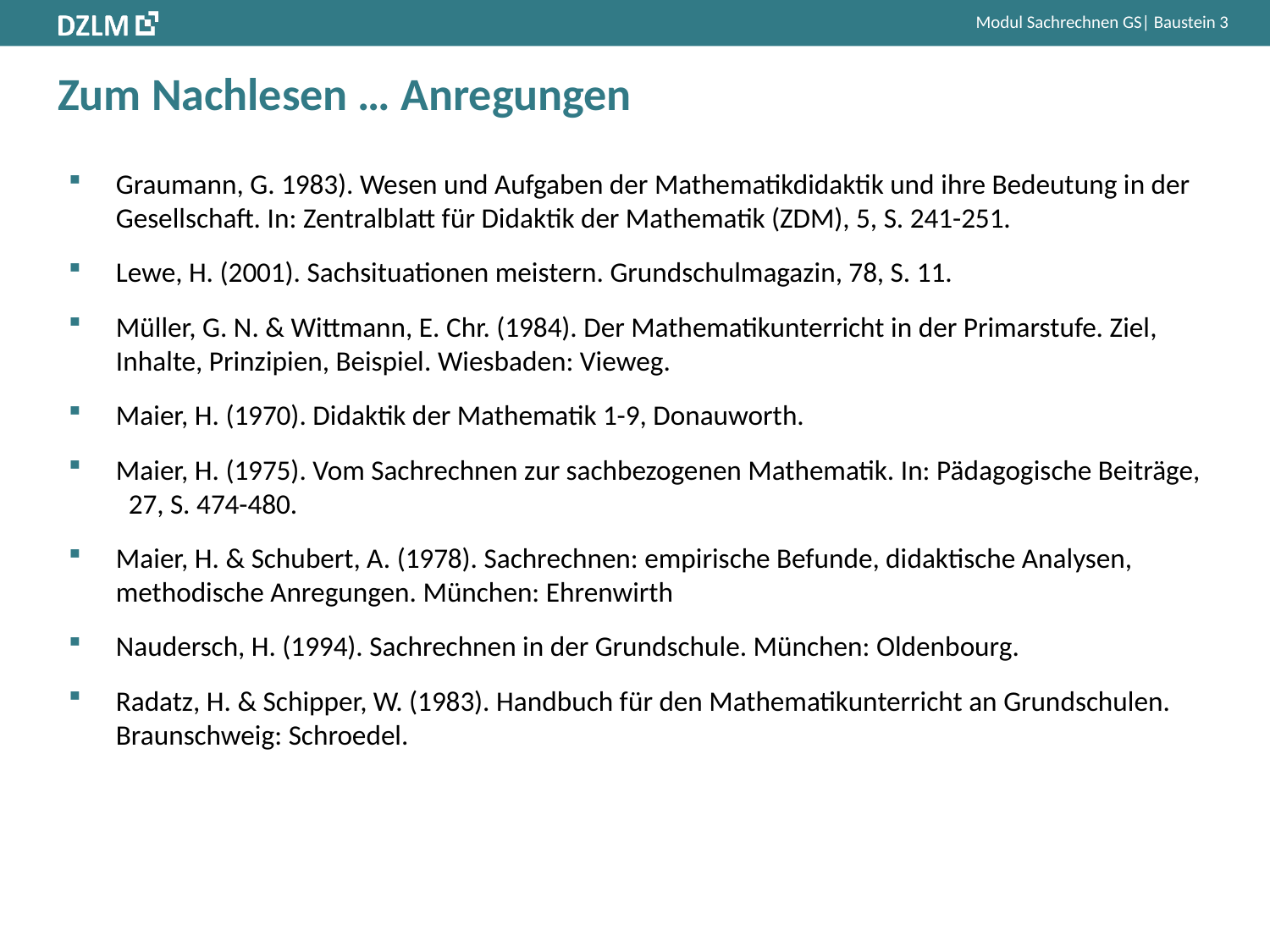

# Zum Nachlesen … Anregungen
Graumann, G. 1983). Wesen und Aufgaben der Mathematikdidaktik und ihre Bedeutung in der Gesellschaft. In: Zentralblatt für Didaktik der Mathematik (ZDM), 5, S. 241-251.
Lewe, H. (2001). Sachsituationen meistern. Grundschulmagazin, 78, S. 11.
Müller, G. N. & Wittmann, E. Chr. (1984). Der Mathematikunterricht in der Primarstufe. Ziel, Inhalte, Prinzipien, Beispiel. Wiesbaden: Vieweg.
Maier, H. (1970). Didaktik der Mathematik 1-9, Donauworth.
Maier, H. (1975). Vom Sachrechnen zur sachbezogenen Mathematik. In: Pädagogische Beiträge,   27, S. 474-480.
Maier, H. & Schubert, A. (1978). Sachrechnen: empirische Befunde, didaktische Analysen, methodische Anregungen. München: Ehrenwirth
Naudersch, H. (1994). Sachrechnen in der Grundschule. München: Oldenbourg.
Radatz, H. & Schipper, W. (1983). Handbuch für den Mathematikunterricht an Grundschulen. Braunschweig: Schroedel.